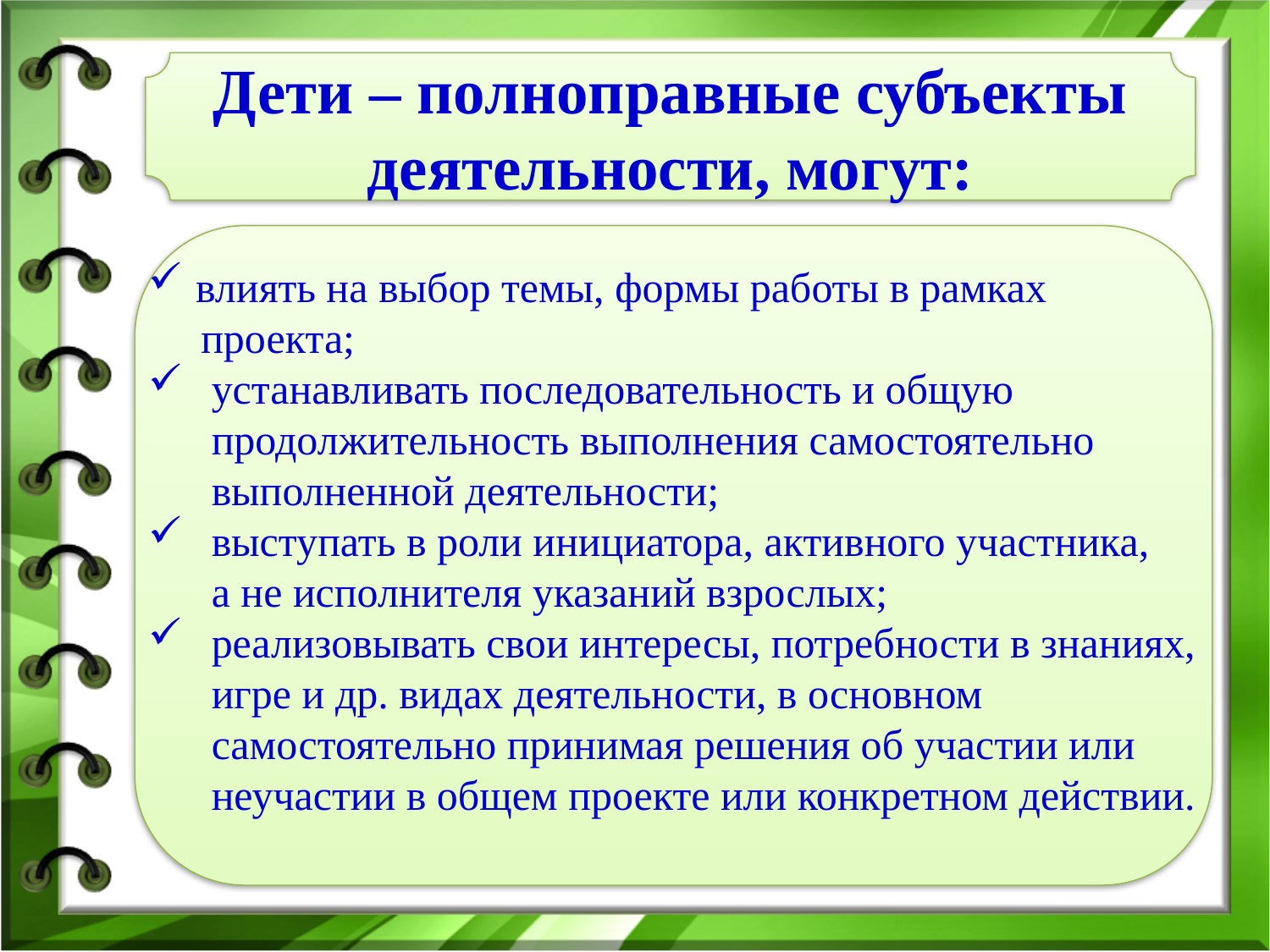

Дети – полноправные субъекты деятельности, могут:

влиять на выбор темы, формы работы в рамках
     проекта;
устанавливать последовательность и общую продолжительность выполнения самостоятельно выполненной деятельности;
выступать в роли инициатора, активного участника,
      а не исполнителя указаний взрослых;
реализовывать свои интересы, потребности в знаниях, игре и др. видах деятельности, в основном самостоятельно принимая решения об участии или неучастии в общем проекте или конкретном действии.